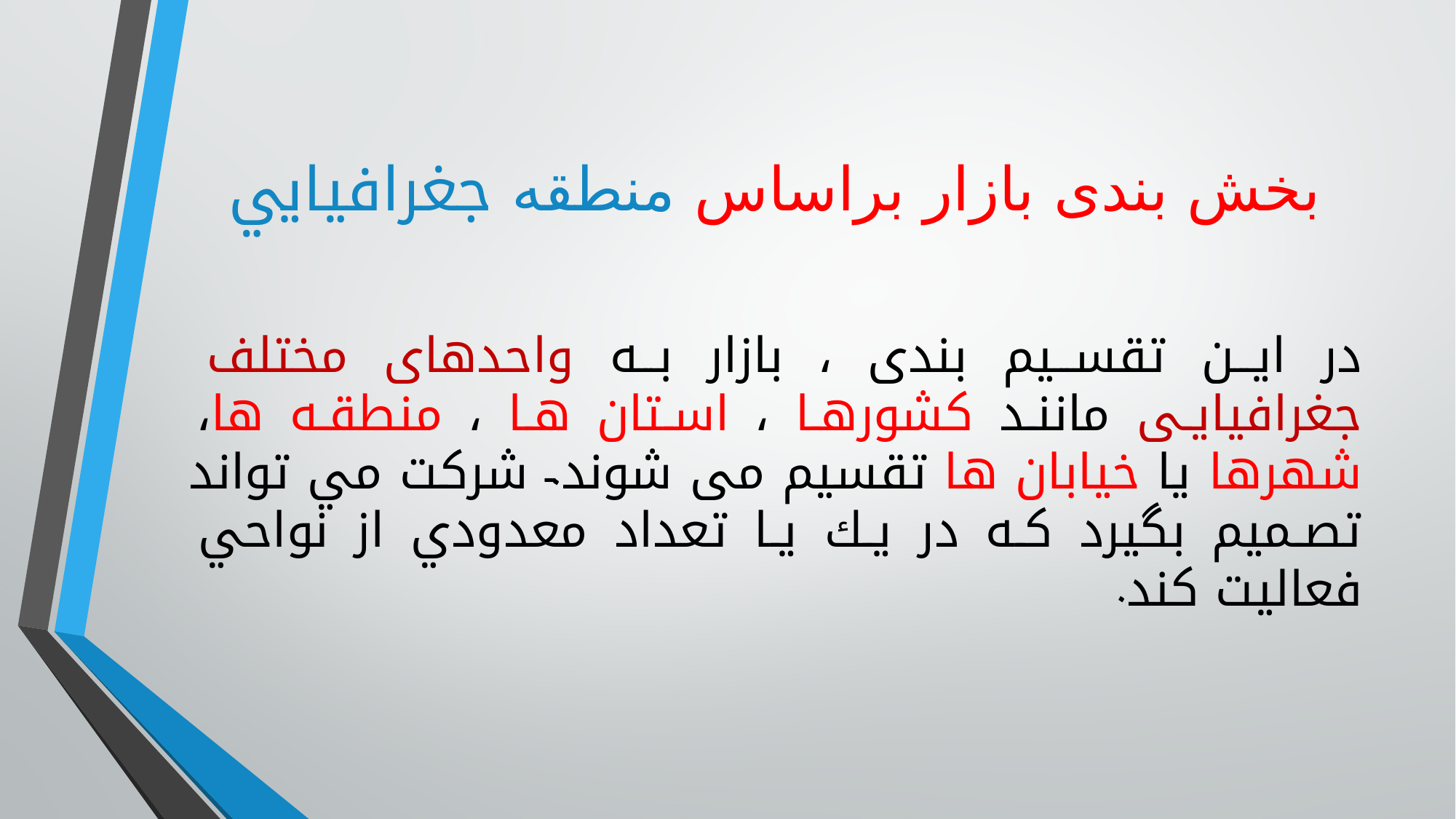

# بخش بندی بازار براساس منطقه جغرافيایي
در این تقسیم بندی ، بازار به واحدهای مختلف جغرافیایی مانند کشورها ، استان ها ، منطقه ها، شهرها یا خیابان ها تقسیم می شوند. شركت مي تواند تصميم بگيرد كه در يك يا تعداد معدودي از نواحي فعاليت كند.